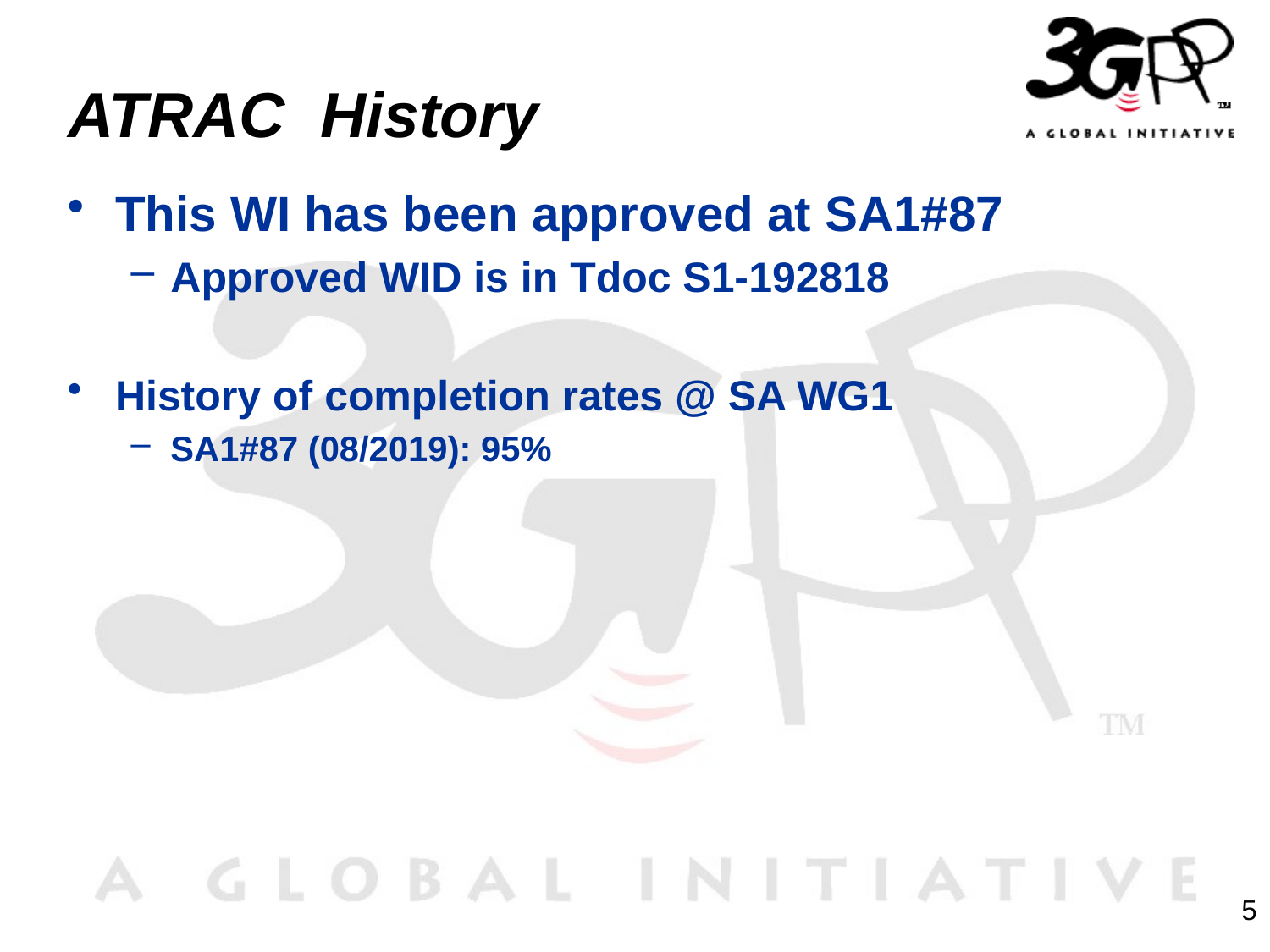

# ATRAC  History
This WI has been approved at SA1#87
Approved WID is in Tdoc S1-192818

History of completion rates @ SA WG1
SA1#87 (08/2019): 95%
5